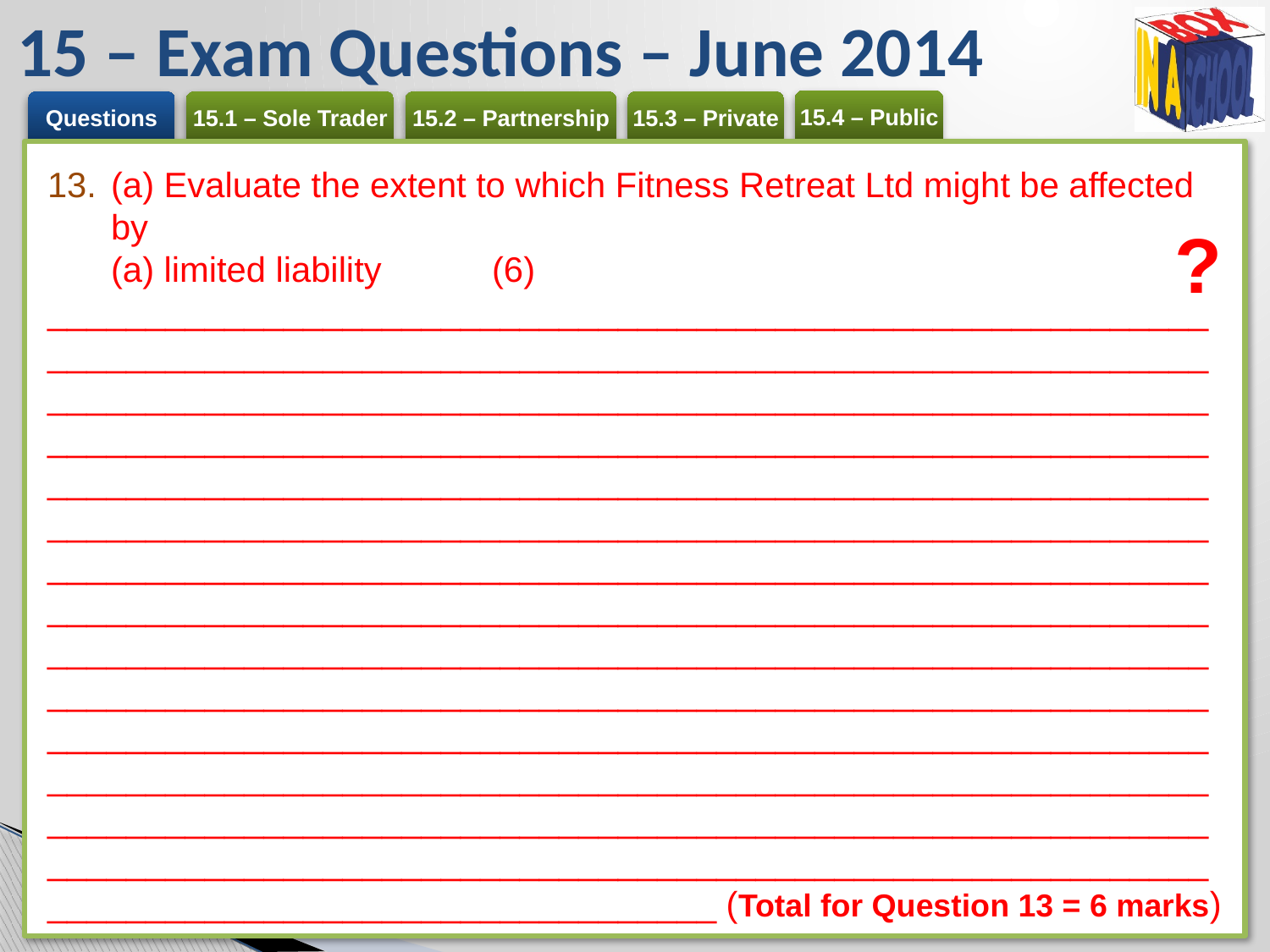

# 15 – Exam Questions – June 2014
(a) Evaluate the extent to which Fitness Retreat Ltd might be affected by
(a) limited liability	(6)
____________________________________________________________________________________________________________________________________________________________________________________________________________________________________________________________________________________________________________________________________________________________________________________________________________________________________________________________________________________________________________________________________________________________________________________________________________________________________________________________________________________________________________________________________________________________________________________________________________________________________________________________________________________________ (Total for Question 13 = 6 marks)
?